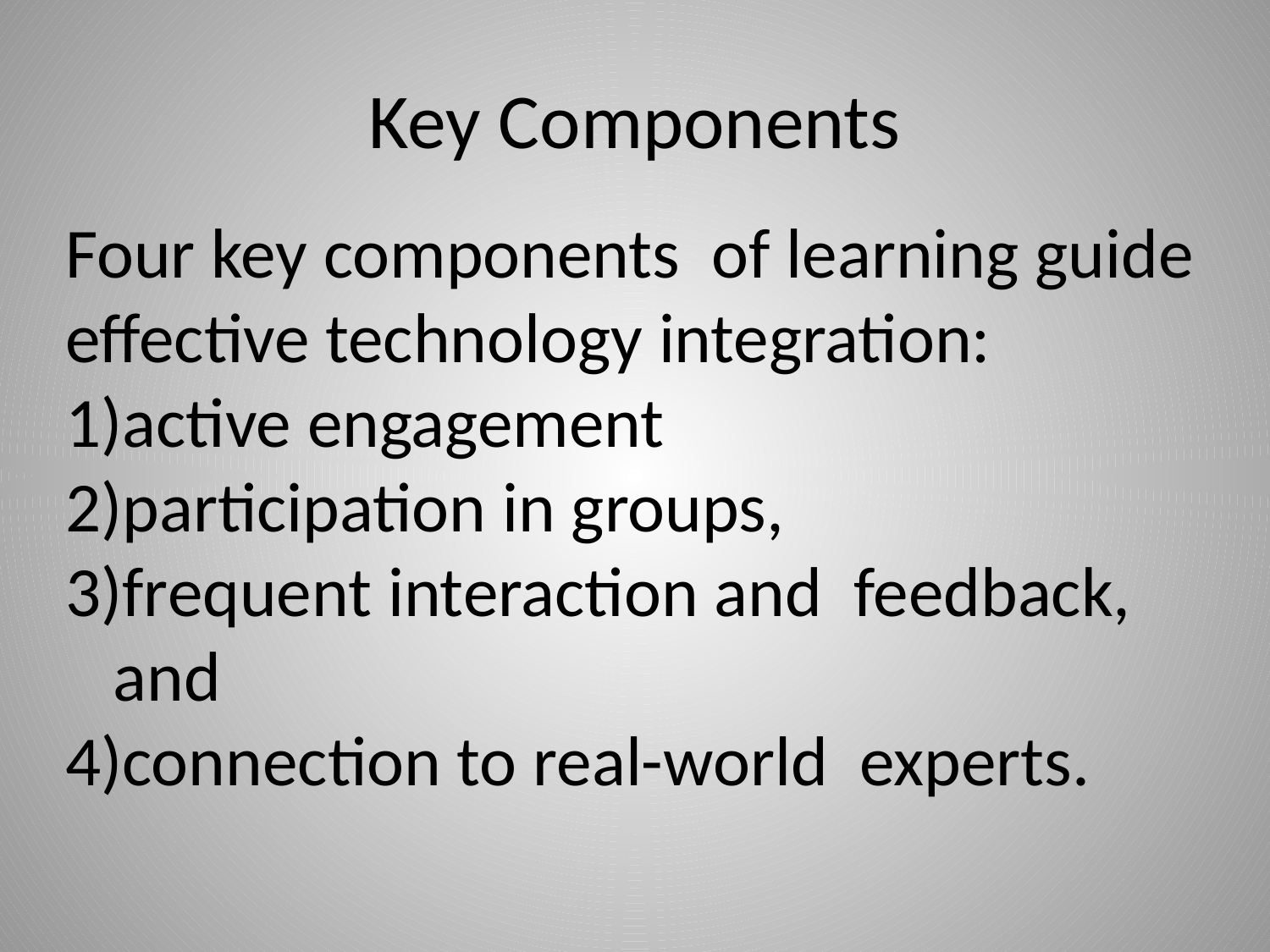

# Key Components
Four key components  of learning guide effective technology integration:
active engagement
participation in groups,
frequent interaction and  feedback, and
connection to real-world  experts.